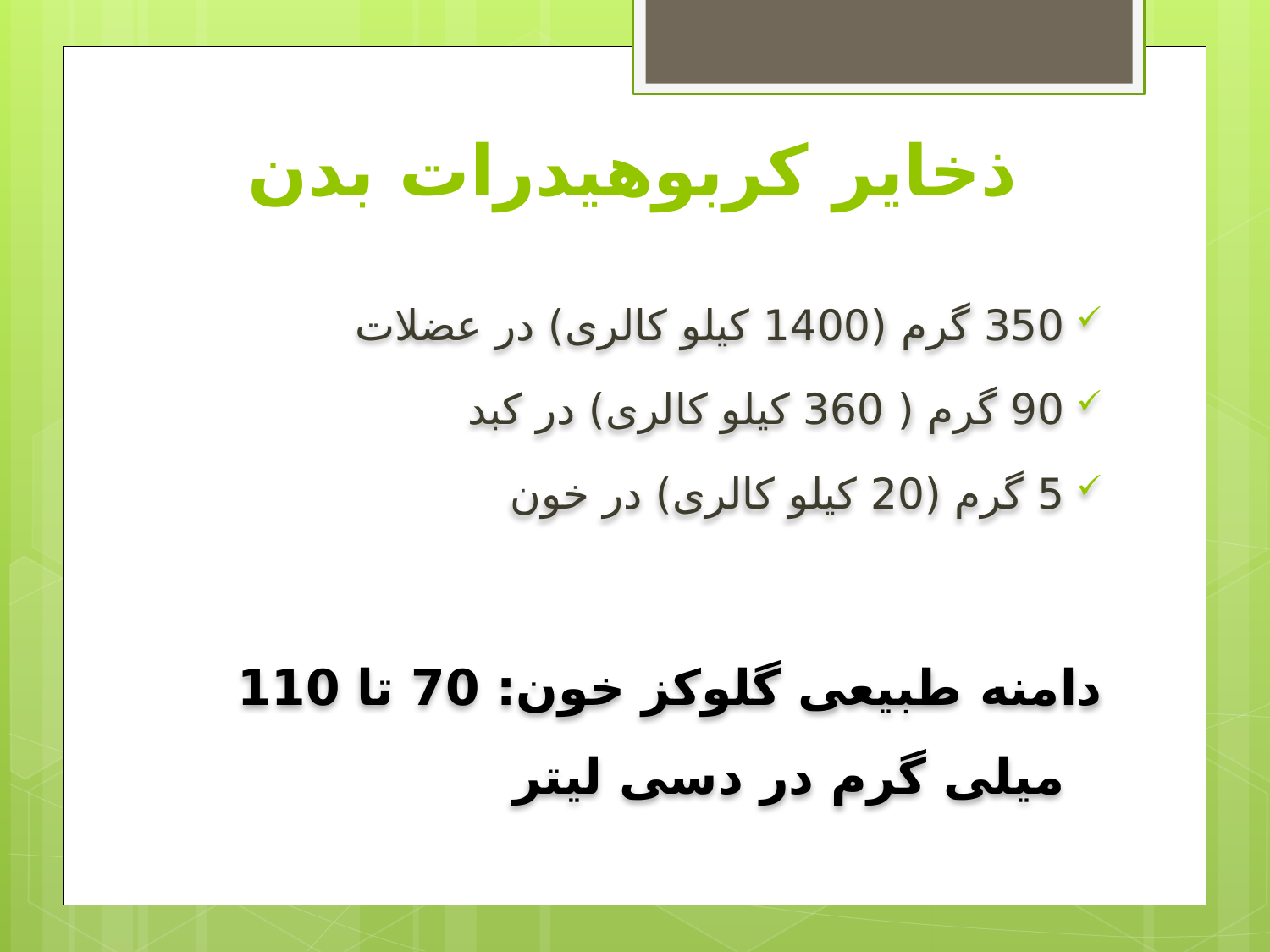

# ذخایر کربوهیدرات بدن
350 گرم (1400 کیلو کالری) در عضلات
90 گرم ( 360 کیلو کالری) در کبد
5 گرم (20 کیلو کالری) در خون

دامنه طبیعی گلوکز خون: 70 تا 110 میلی گرم در دسی لیتر